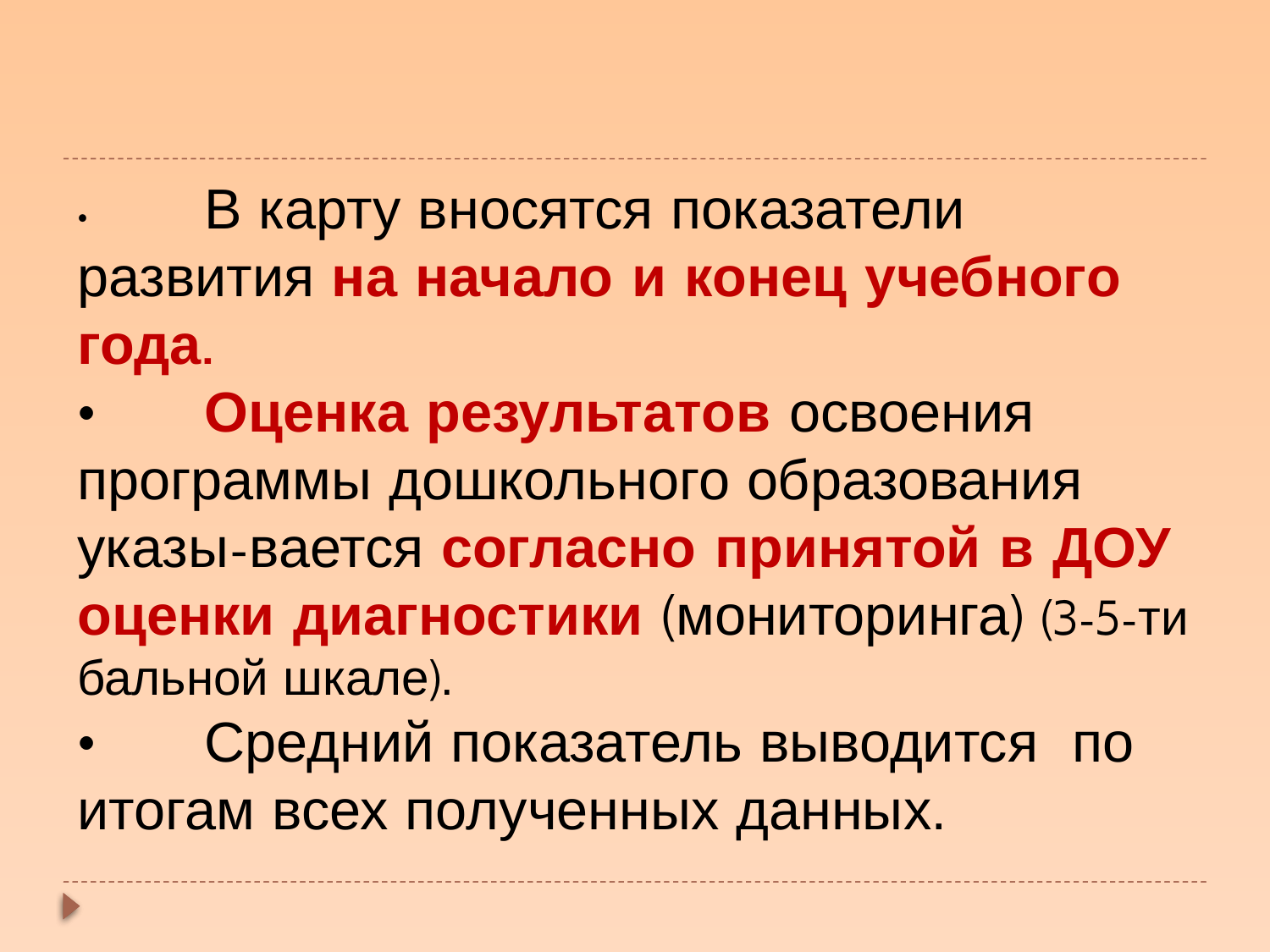

•	В карту вносятся показатели развития на начало и конец учебного года.
•	Оценка результатов освоения программы дошкольного образования указы-вается согласно принятой в ДОУ оценки диагностики (мониторинга) (3-5-ти бальной шкале).
•	Средний показатель выводится  по итогам всех полученных данных.